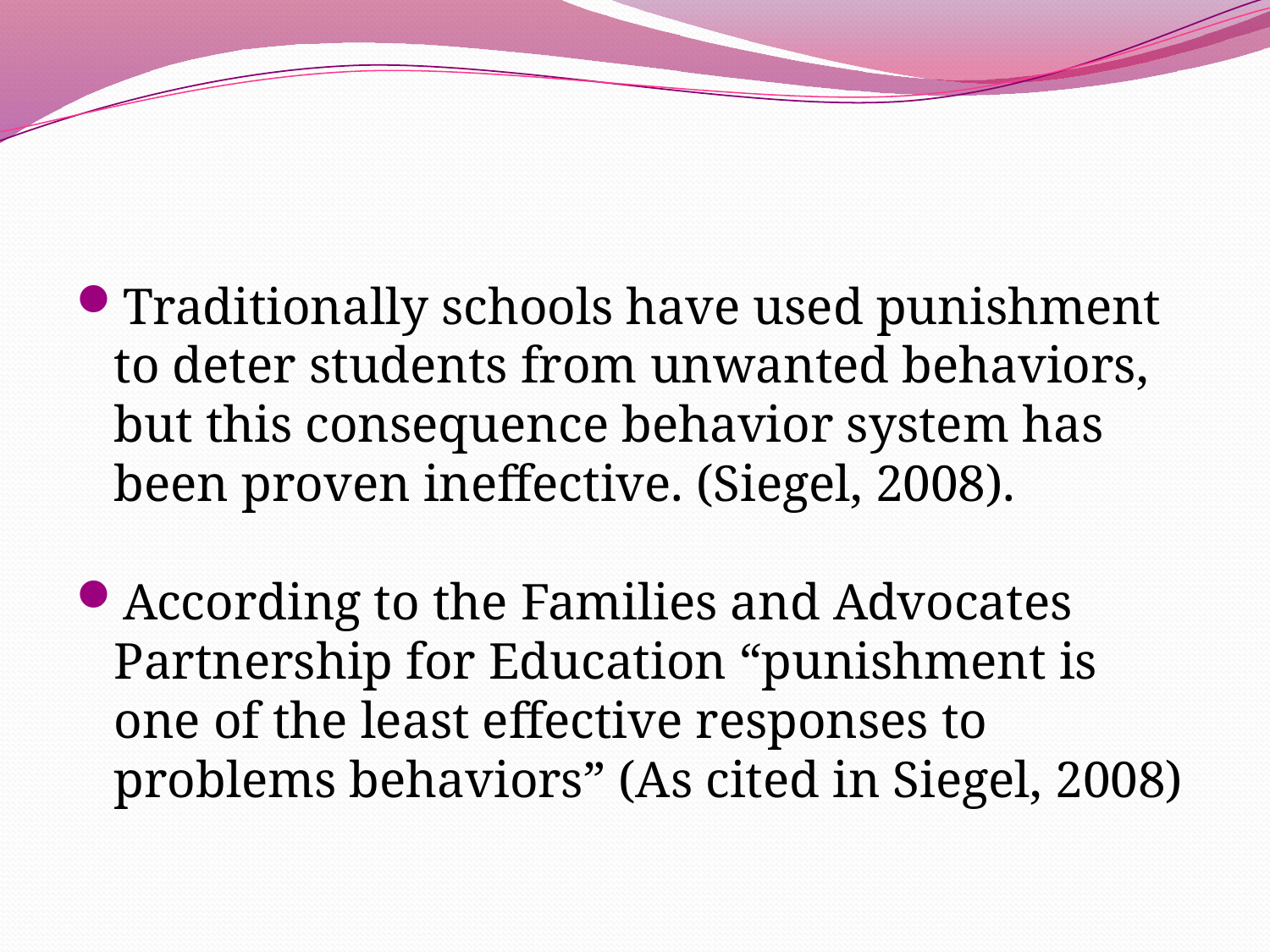

#
Traditionally schools have used punishment to deter students from unwanted behaviors, but this consequence behavior system has been proven ineffective. (Siegel, 2008).

According to the Families and Advocates Partnership for Education “punishment is one of the least effective responses to problems behaviors” (As cited in Siegel, 2008)